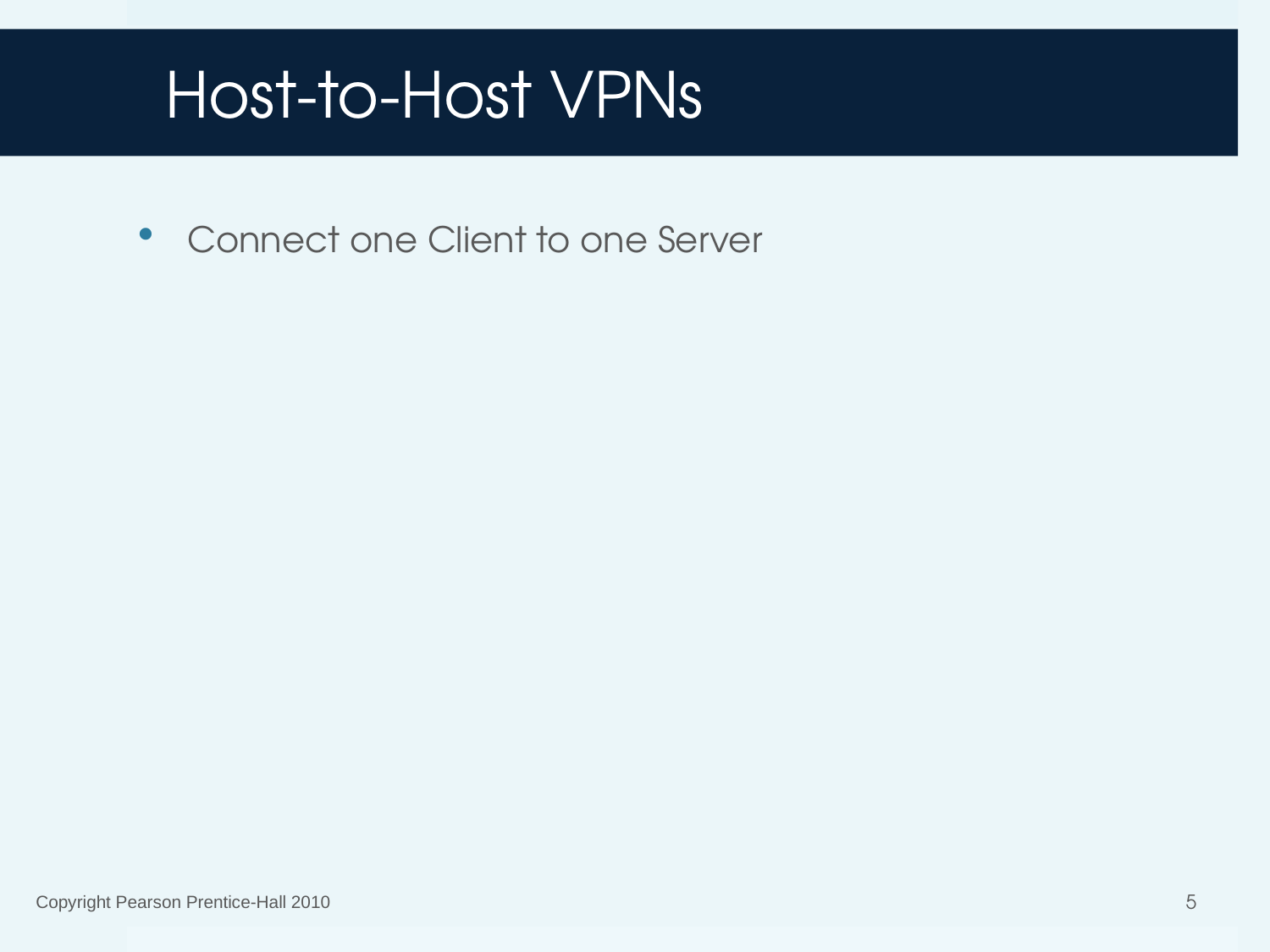

# Host-to-Host VPNs
Connect one Client to one Server
Copyright Pearson Prentice-Hall 2010
5